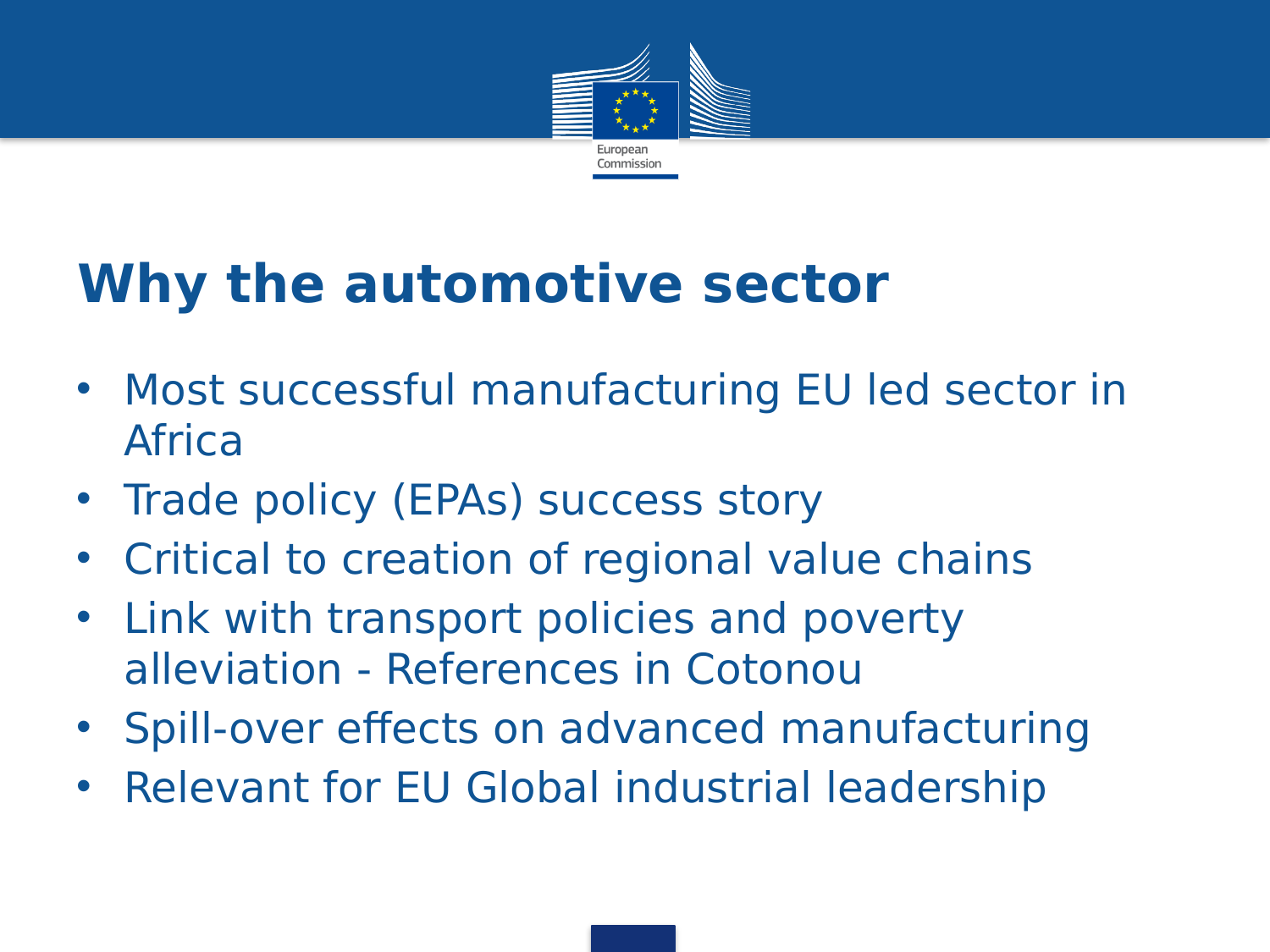

# Why the automotive sector
Most successful manufacturing EU led sector in Africa
Trade policy (EPAs) success story
Critical to creation of regional value chains
Link with transport policies and poverty alleviation - References in Cotonou
Spill-over effects on advanced manufacturing
Relevant for EU Global industrial leadership